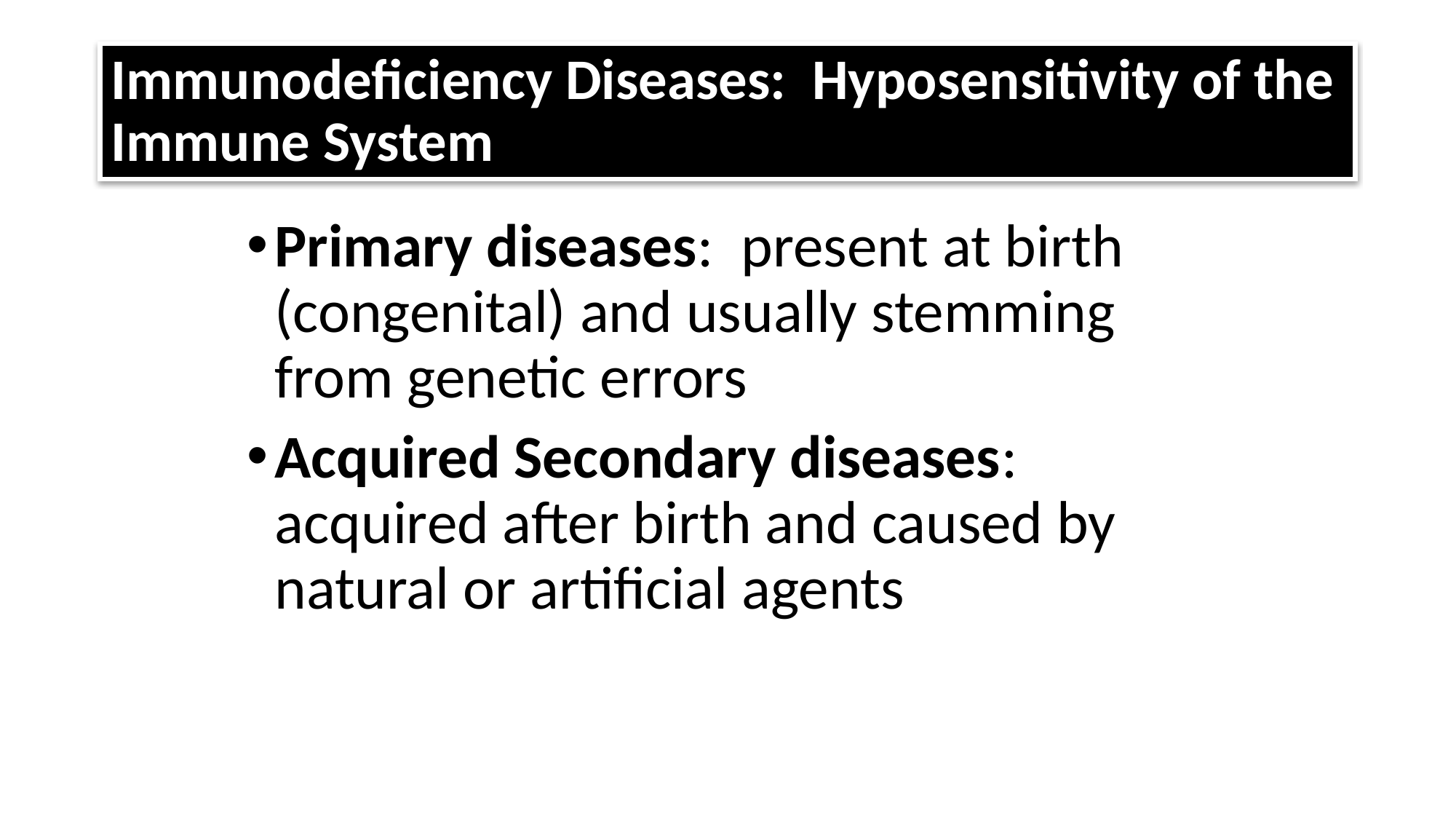

# Immunodeficiency Diseases:  Hyposensitivity of the Immune System
Primary diseases:  present at birth (congenital) and usually stemming from genetic errors
Acquired Secondary diseases:  acquired after birth and caused by natural or artificial agents